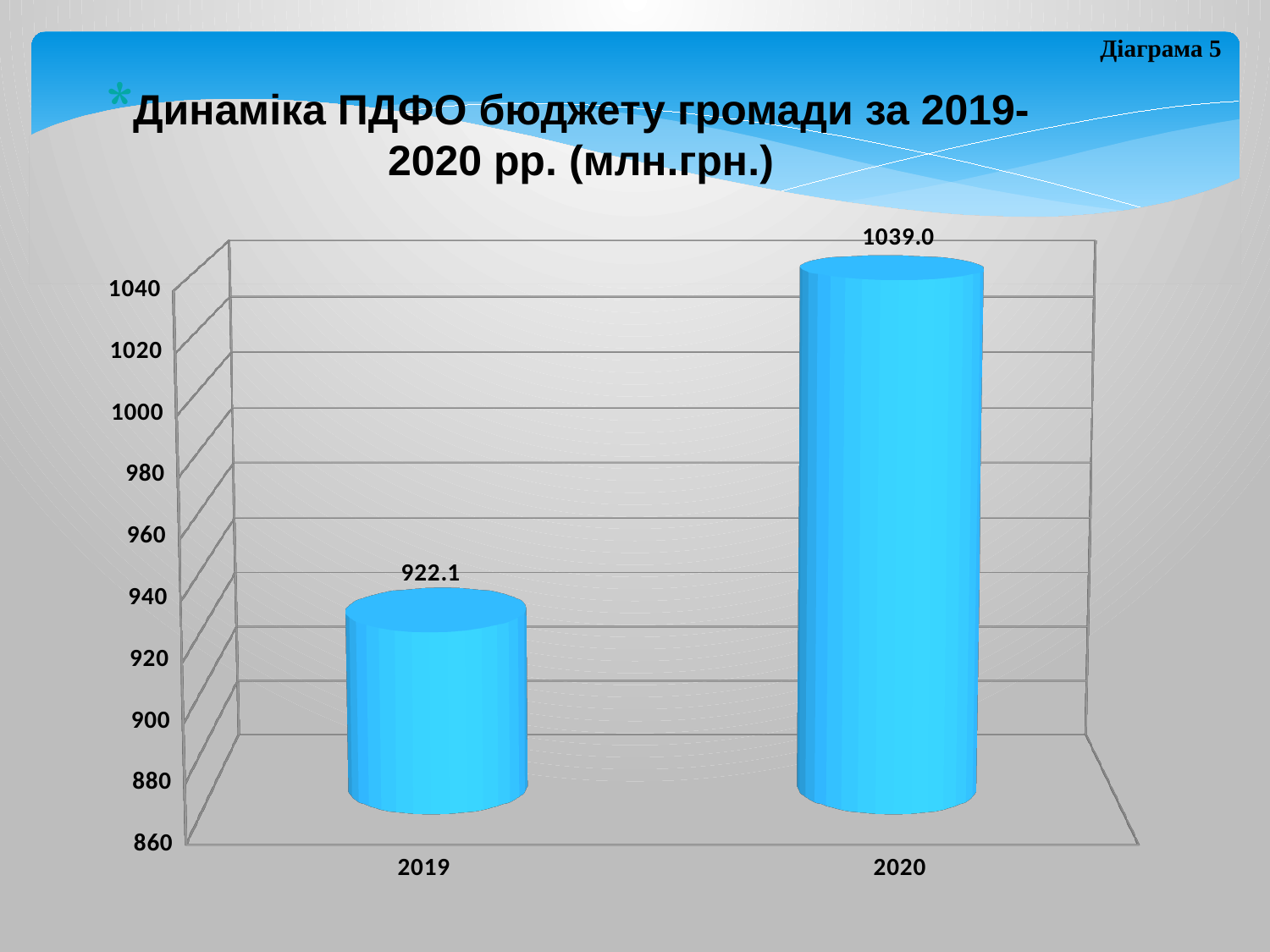

Діаграма 5
Динаміка ПДФО бюджету громади за 2019-2020 рр. (млн.грн.)

[unsupported chart]